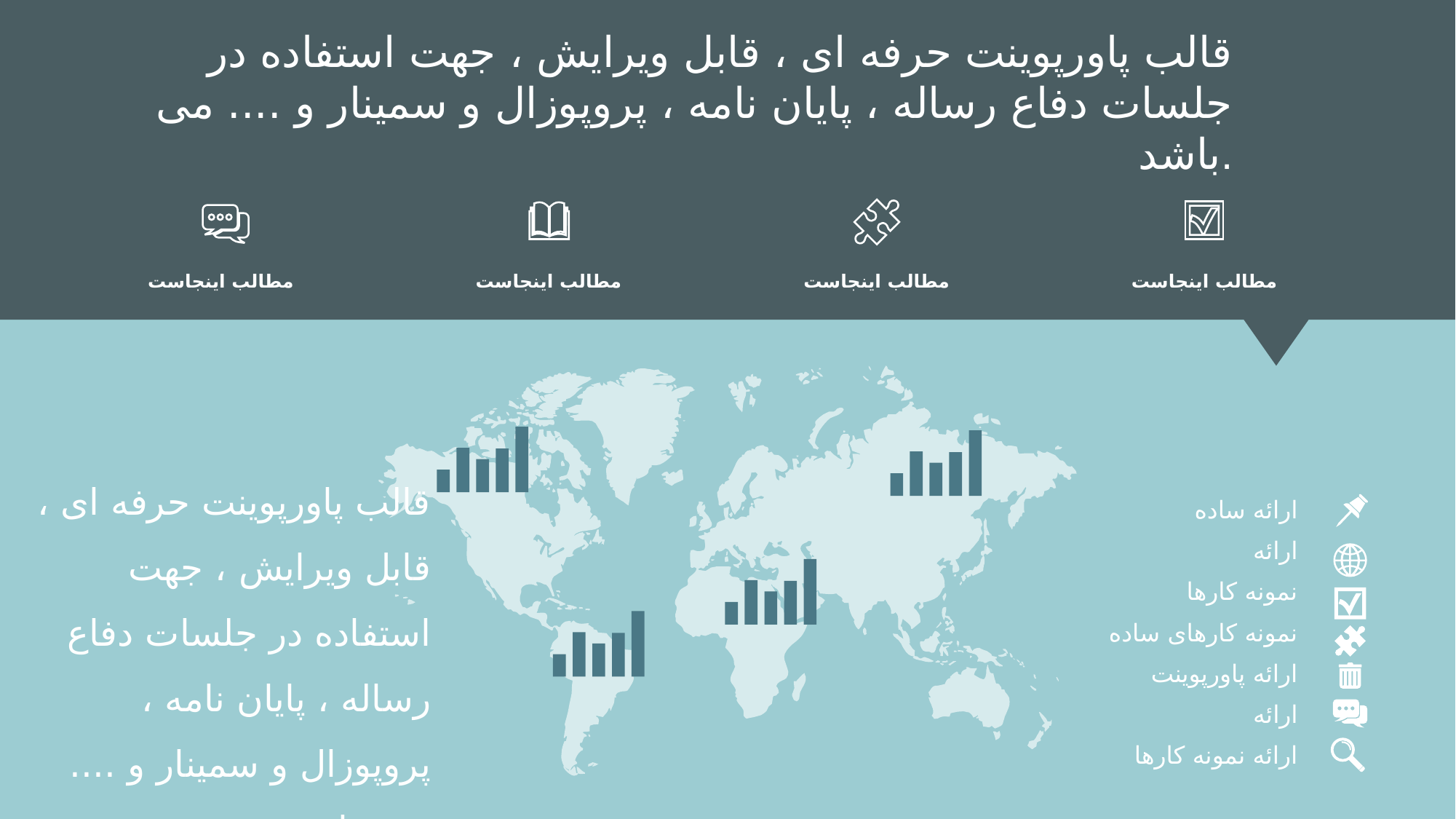

Infographic Style
قالب پاورپوينت حرفه ای ، قابل ویرایش ، جهت استفاده در جلسات دفاع رساله ، پایان نامه ، پروپوزال و سمینار و .... می باشد.

مطالب اینجاست
مطالب اینجاست
مطالب اینجاست
مطالب اینجاست

ارائه ساده
قالب پاورپوينت حرفه ای ، قابل ویرایش ، جهت استفاده در جلسات دفاع رساله ، پایان نامه ، پروپوزال و سمینار و .... می باشد.
ارائه

نمونه کارها

نمونه کارهای ساده

ارائه پاورپوینت

ارائه

ارائه نمونه کارها